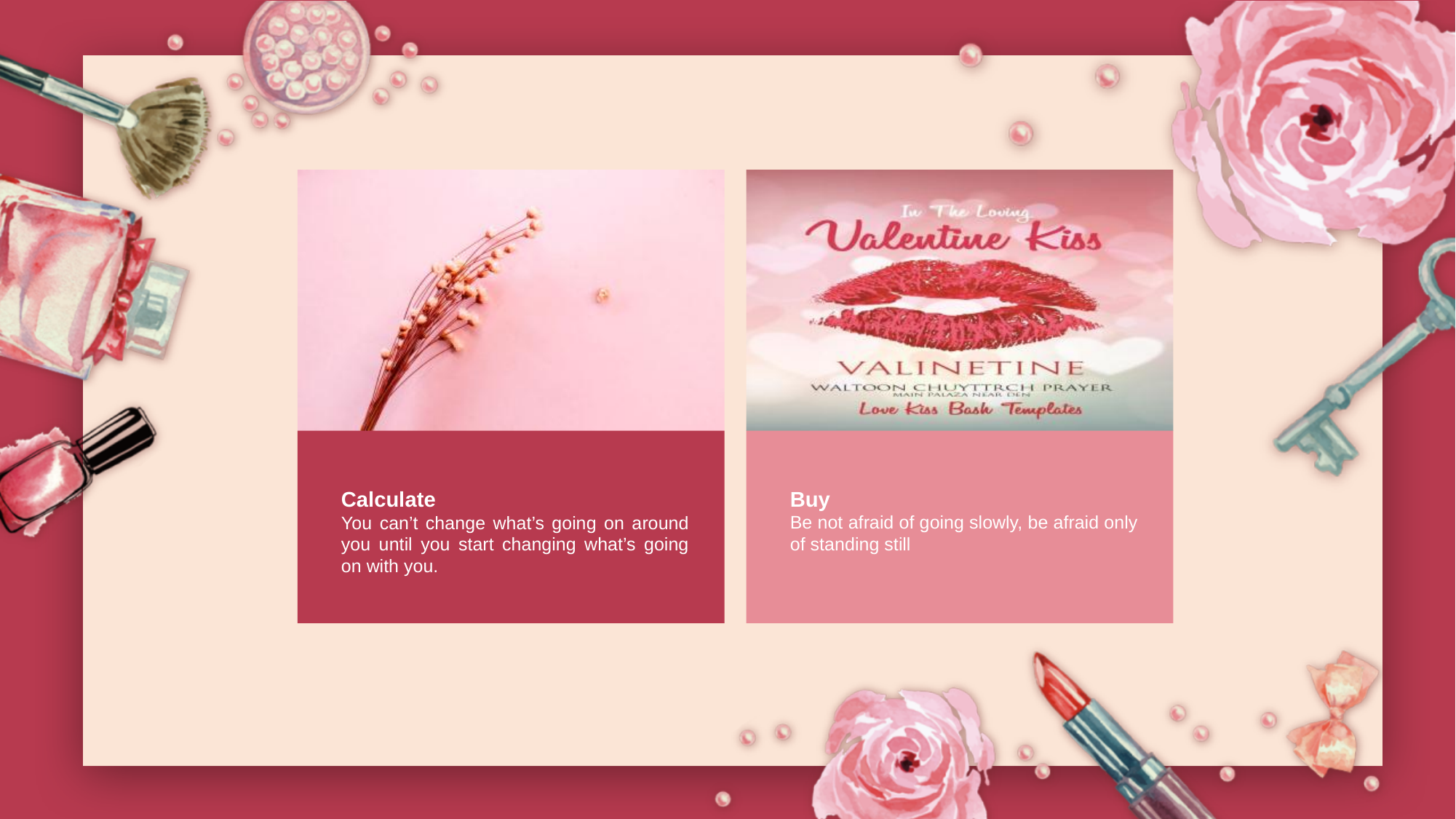

#

Buy
Be not afraid of going slowly, be afraid only of standing still
Calculate
You can’t change what’s going on around you until you start changing what’s going on with you.